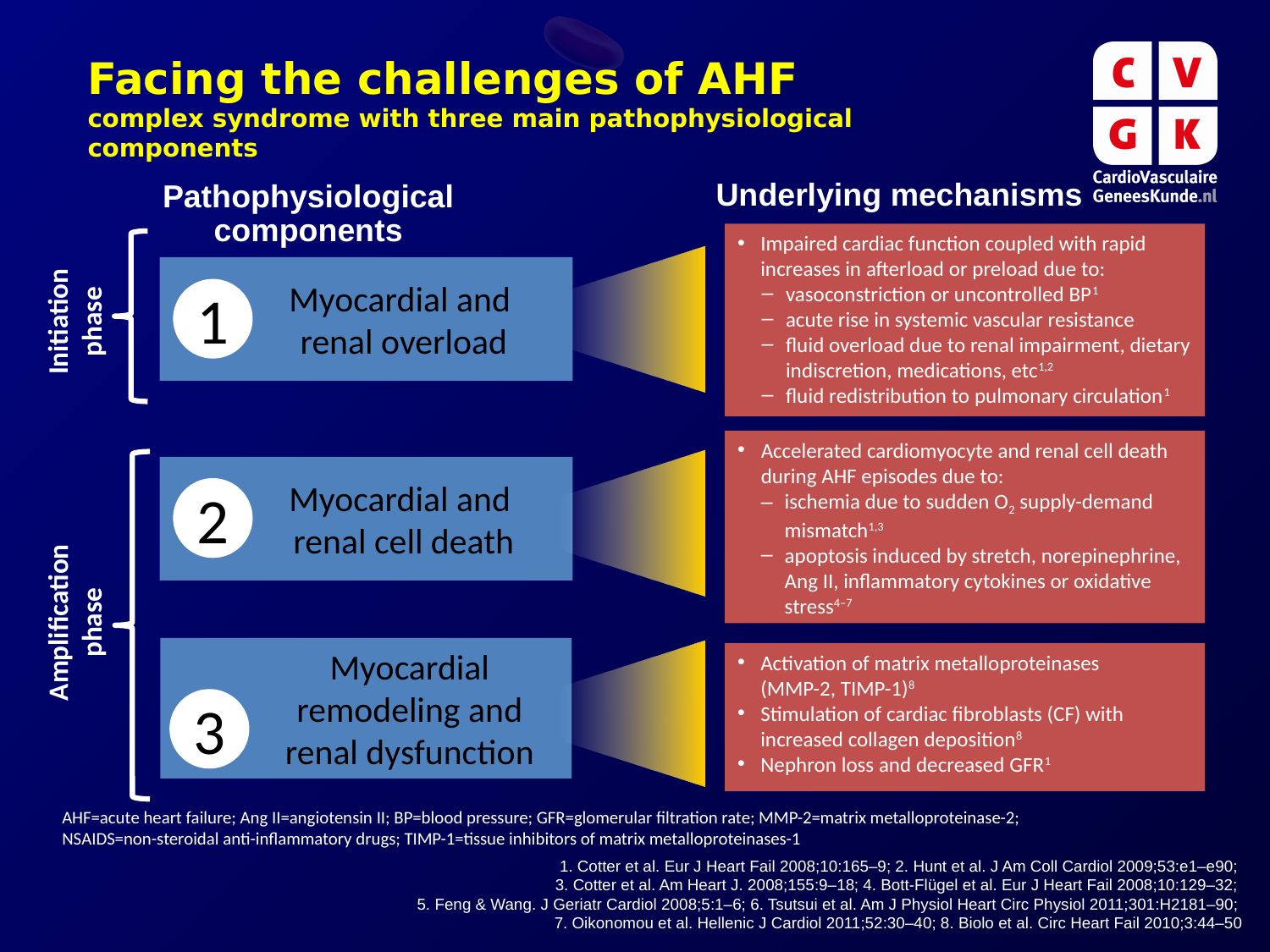

# Facing the challenges of AHF complex syndrome with three main pathophysiological components
Underlying mechanisms
Pathophysiological components
Impaired cardiac function coupled with rapid increases in afterload or preload due to:
vasoconstriction or uncontrolled BP1
acute rise in systemic vascular resistance
fluid overload due to renal impairment, dietary indiscretion, medications, etc1,2
fluid redistribution to pulmonary circulation1

Myocardial and
renal overload
1
Initiation phase
Accelerated cardiomyocyte and renal cell death during AHF episodes due to:
ischemia due to sudden O2 supply-demand mismatch1,3
apoptosis induced by stretch, norepinephrine, Ang II, inflammatory cytokines or oxidative stress4–7

Myocardial and
renal cell death
2
Amplification phase
Myocardial remodeling and renal dysfunction

Activation of matrix metalloproteinases
(MMP-2, TIMP-1)8
Stimulation of cardiac fibroblasts (CF) with increased collagen deposition8
Nephron loss and decreased GFR1
3
AHF=acute heart failure; Ang II=angiotensin II; BP=blood pressure; GFR=glomerular filtration rate; MMP-2=matrix metalloproteinase-2;
NSAIDS=non-steroidal anti-inflammatory drugs; TIMP-1=tissue inhibitors of matrix metalloproteinases-1

1. Cotter et al. Eur J Heart Fail 2008;10:165–9; 2. Hunt et al. J Am Coll Cardiol 2009;53:e1–e90;
3. Cotter et al. Am Heart J. 2008;155:9–18; 4. Bott-Flügel et al. Eur J Heart Fail 2008;10:129–32;
5. Feng & Wang. J Geriatr Cardiol 2008;5:1–6; 6. Tsutsui et al. Am J Physiol Heart Circ Physiol 2011;301:H2181–90;
7. Oikonomou et al. Hellenic J Cardiol 2011;52:30–40; 8. Biolo et al. Circ Heart Fail 2010;3:44–50